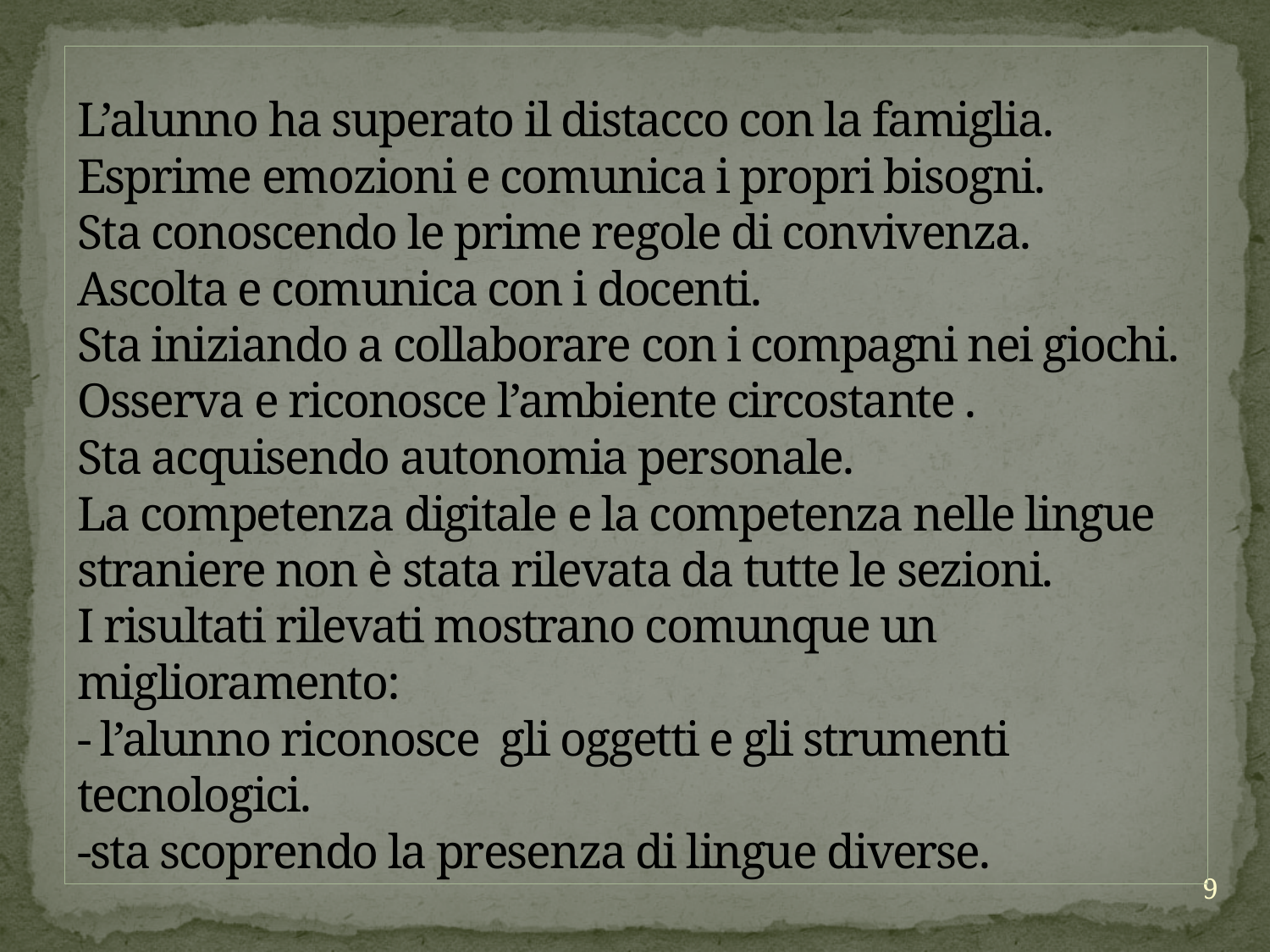

# L’alunno ha superato il distacco con la famiglia. Esprime emozioni e comunica i propri bisogni. Sta conoscendo le prime regole di convivenza. Ascolta e comunica con i docenti. Sta iniziando a collaborare con i compagni nei giochi. Osserva e riconosce l’ambiente circostante . Sta acquisendo autonomia personale. La competenza digitale e la competenza nelle lingue straniere non è stata rilevata da tutte le sezioni. I risultati rilevati mostrano comunque un miglioramento: - l’alunno riconosce  gli oggetti e gli strumenti tecnologici. -sta scoprendo la presenza di lingue diverse.
9